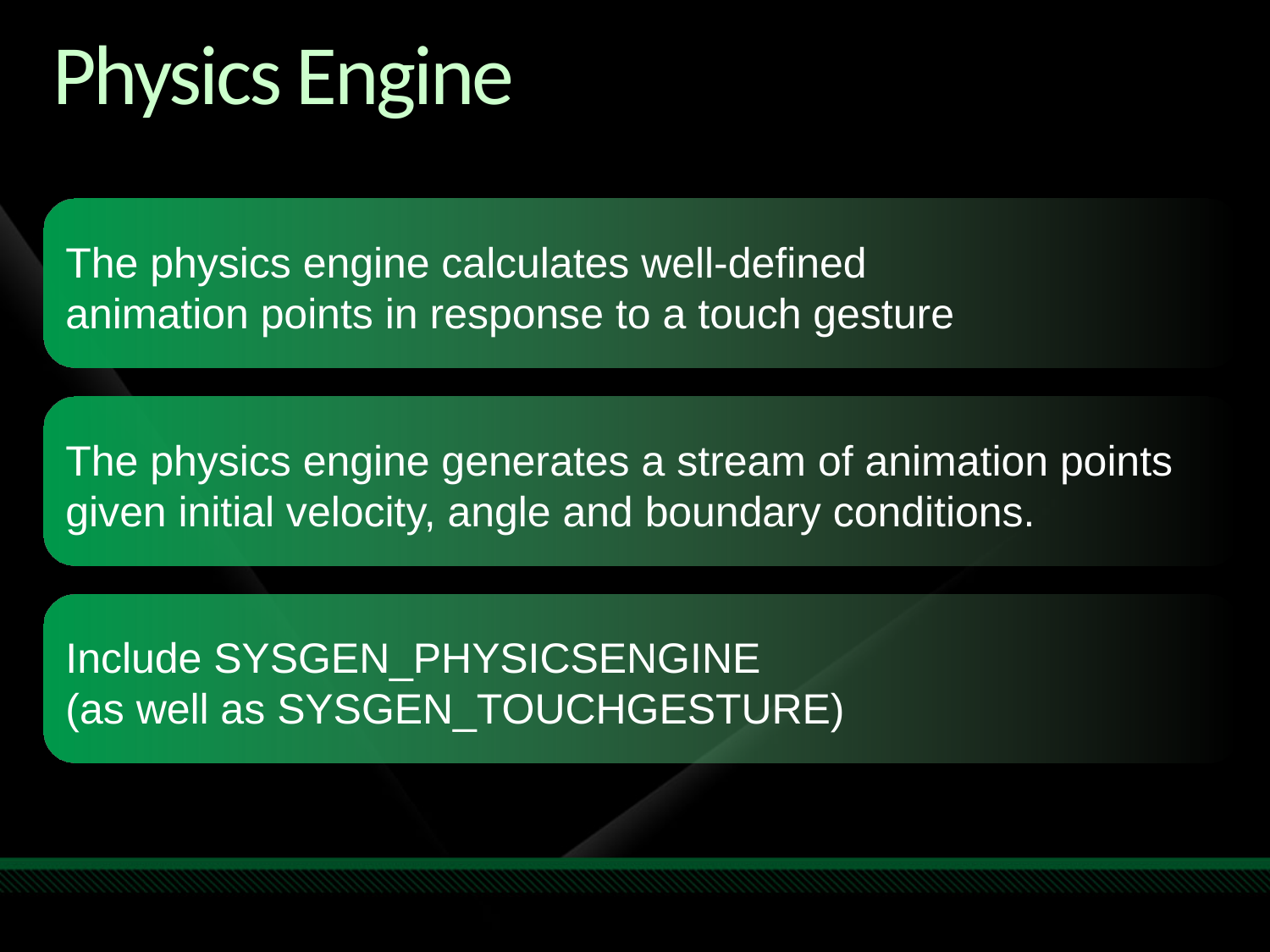

# Physics Engine
The physics engine calculates well-defined
animation points in response to a touch gesture
The physics engine generates a stream of animation points given initial velocity, angle and boundary conditions.
Include SYSGEN_PHYSICSENGINE
(as well as SYSGEN_TOUCHGESTURE)